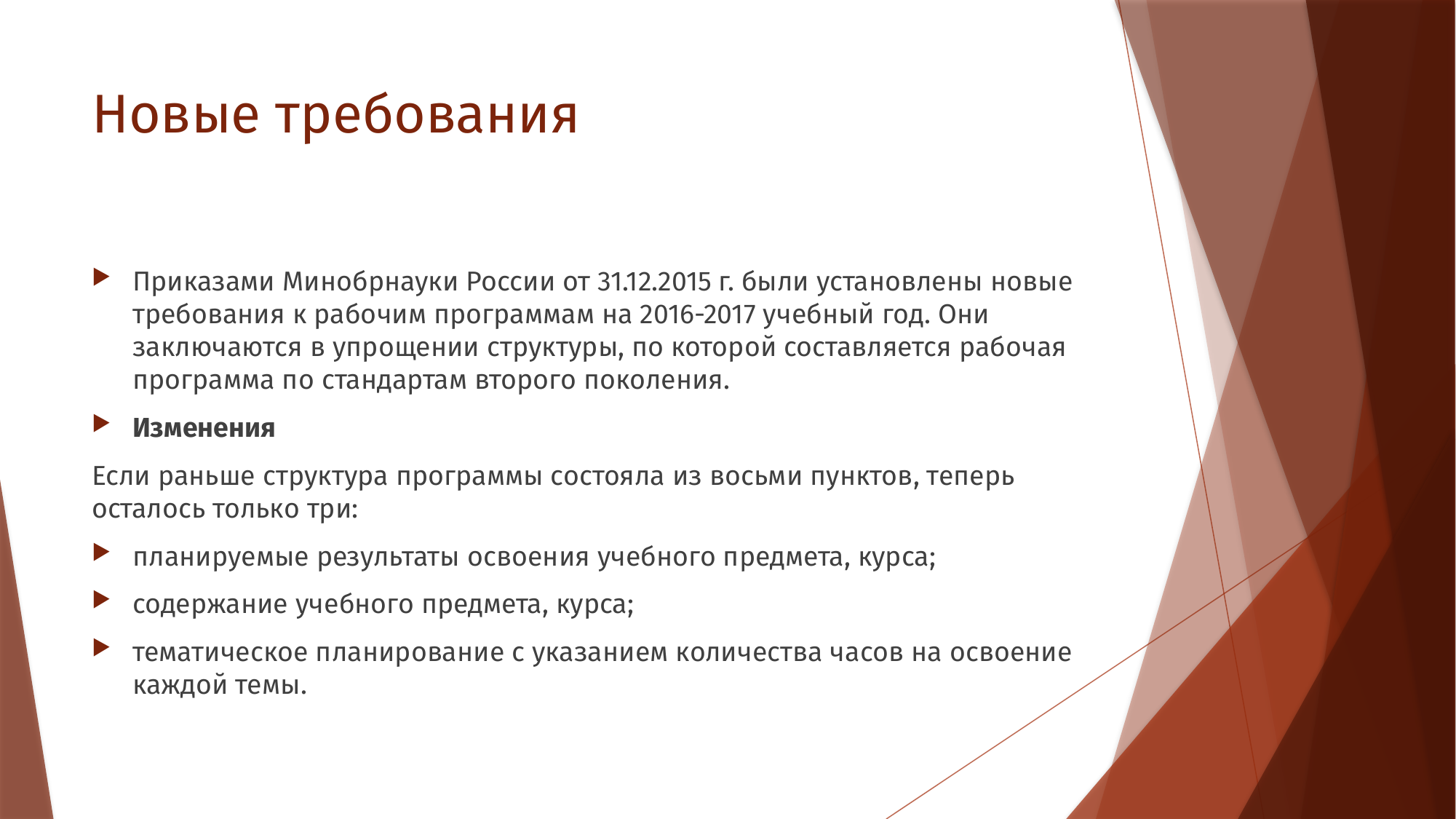

# Новые требования
Приказами Минобрнауки России от 31.12.2015 г. были установлены новые требования к рабочим программам на 2016-2017 учебный год. Они заключаются в упрощении структуры, по которой составляется рабочая программа по стандартам второго поколения.
Изменения
Если раньше структура программы состояла из восьми пунктов, теперь осталось только три:
планируемые результаты освоения учебного предмета, курса;
содержание учебного предмета, курса;
тематическое планирование с указанием количества часов на освоение каждой темы.